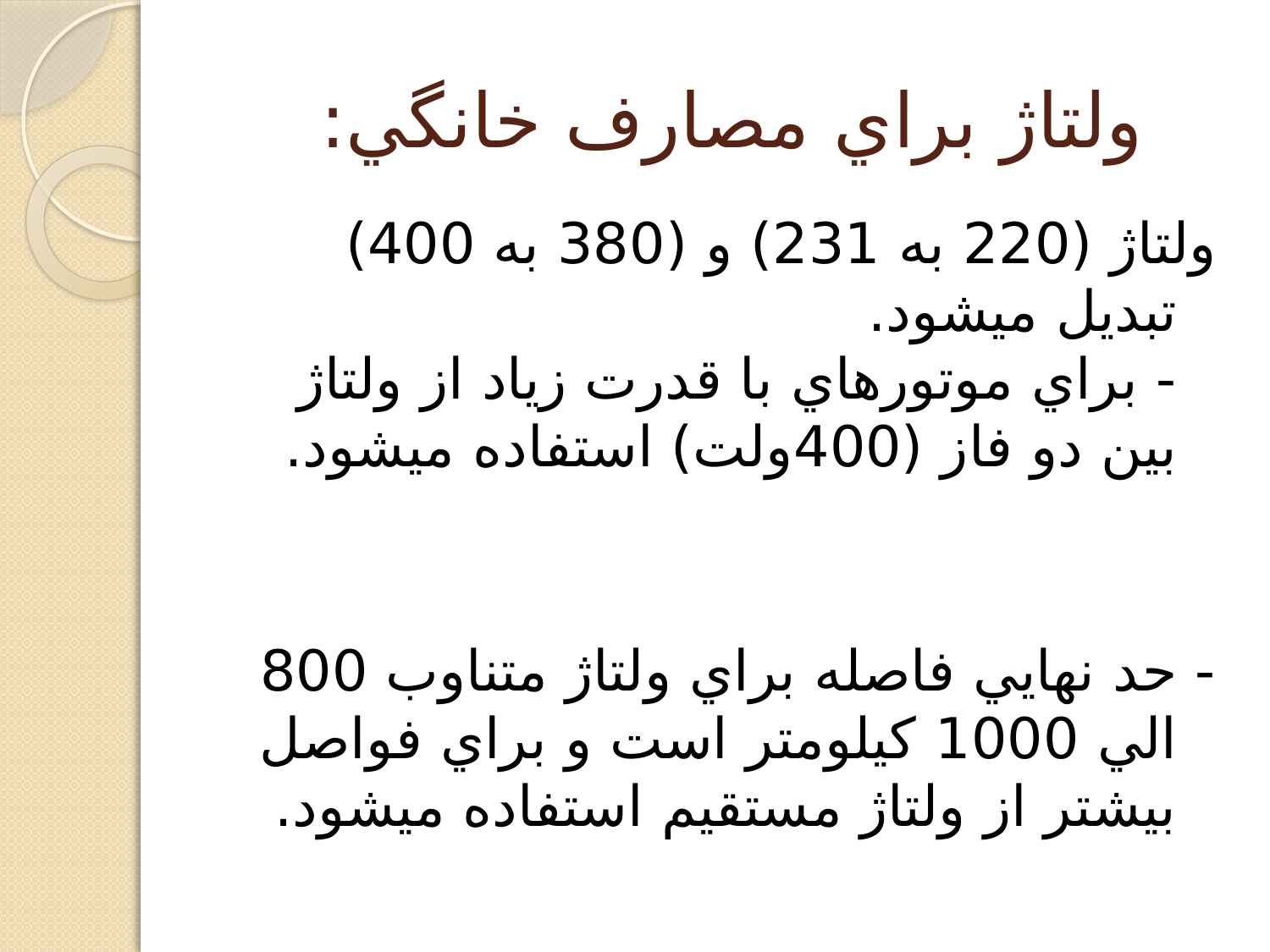

# ولتاژ براي مصارف خانگي:
ولتاژ (220 به 231) و (380 به 400) تبديل ميشود.
- براي موتورهاي با قدرت زياد از ولتاژ بين دو فاز (400ولت) استفاده ميشود.

- حد نهايي فاصله براي ولتاژ متناوب 800 الي 1000 كيلومتر است و براي فواصل بيشتر از ولتاژ مستقيم استفاده ميشود.